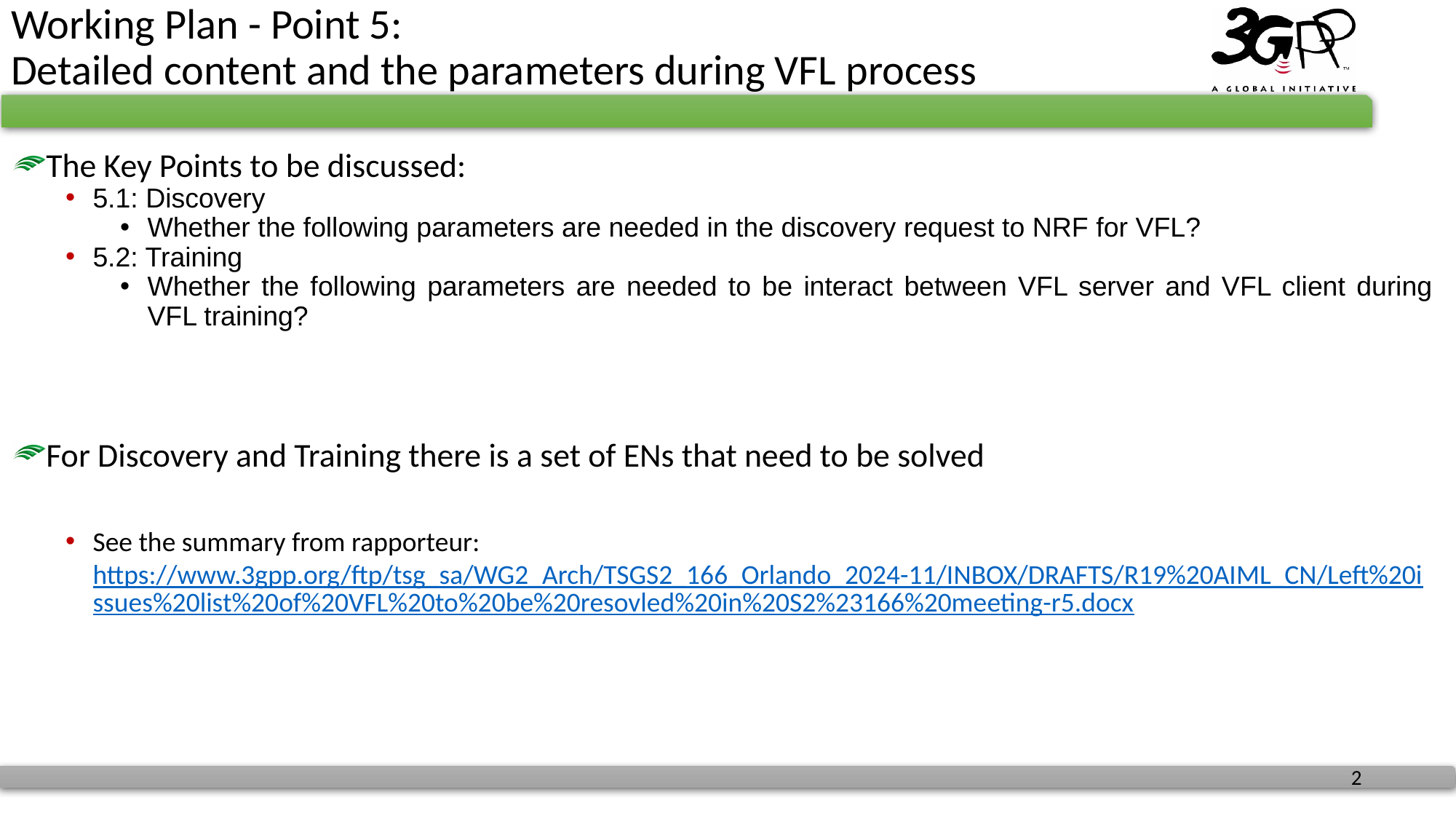

# Working Plan - Point 5: Detailed content and the parameters during VFL process
The Key Points to be discussed:
5.1: Discovery
Whether the following parameters are needed in the discovery request to NRF for VFL?
5.2: Training
Whether the following parameters are needed to be interact between VFL server and VFL client during VFL training?

For Discovery and Training there is a set of ENs that need to be solved

See the summary from rapporteur:  https://www.3gpp.org/ftp/tsg_sa/WG2_Arch/TSGS2_166_Orlando_2024-11/INBOX/DRAFTS/R19%20AIML_CN/Left%20issues%20list%20of%20VFL%20to%20be%20resovled%20in%20S2%23166%20meeting-r5.docx